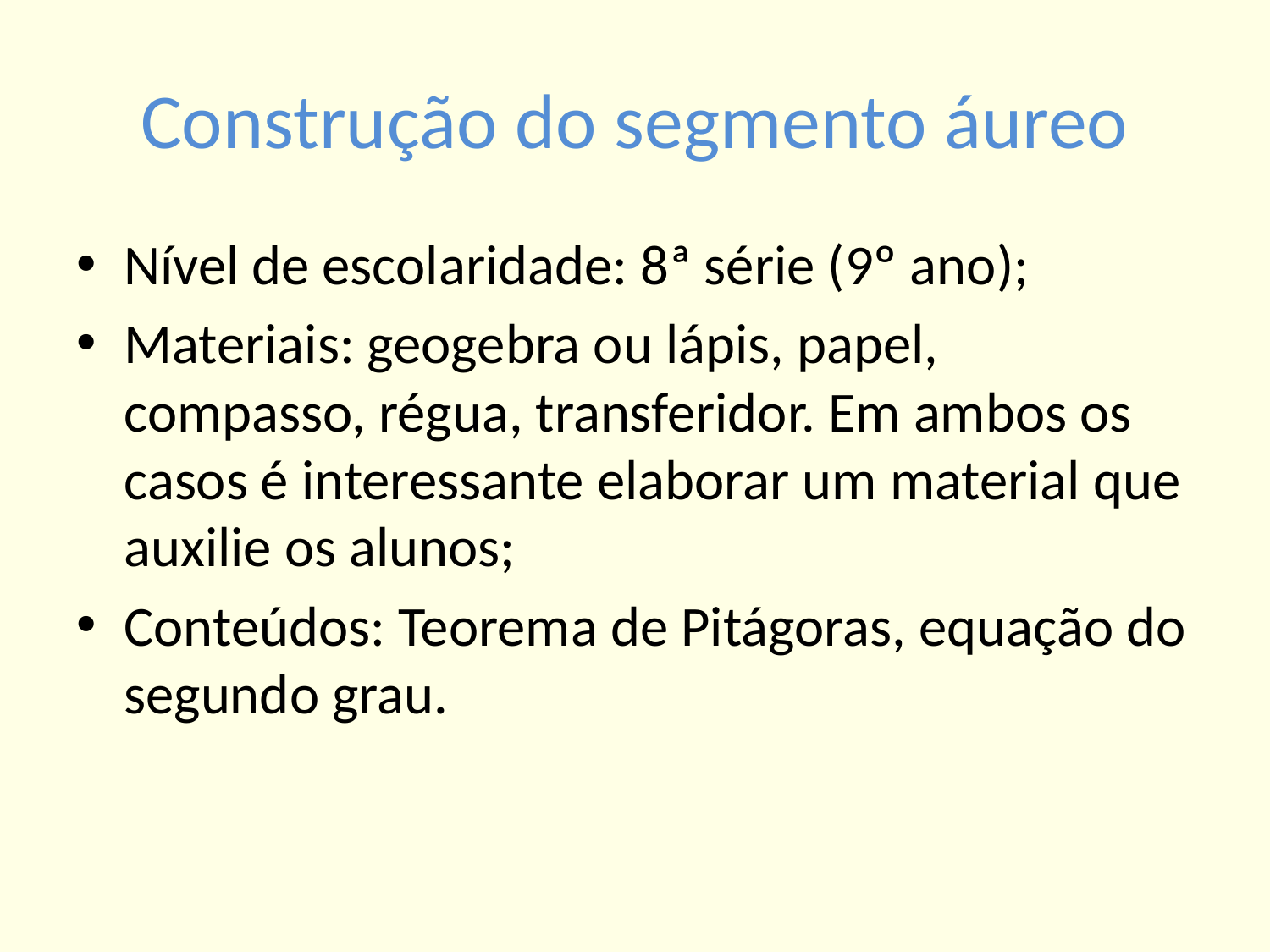

# Construção do segmento áureo
Nível de escolaridade: 8ª série (9º ano);
Materiais: geogebra ou lápis, papel, compasso, régua, transferidor. Em ambos os casos é interessante elaborar um material que auxilie os alunos;
Conteúdos: Teorema de Pitágoras, equação do segundo grau.